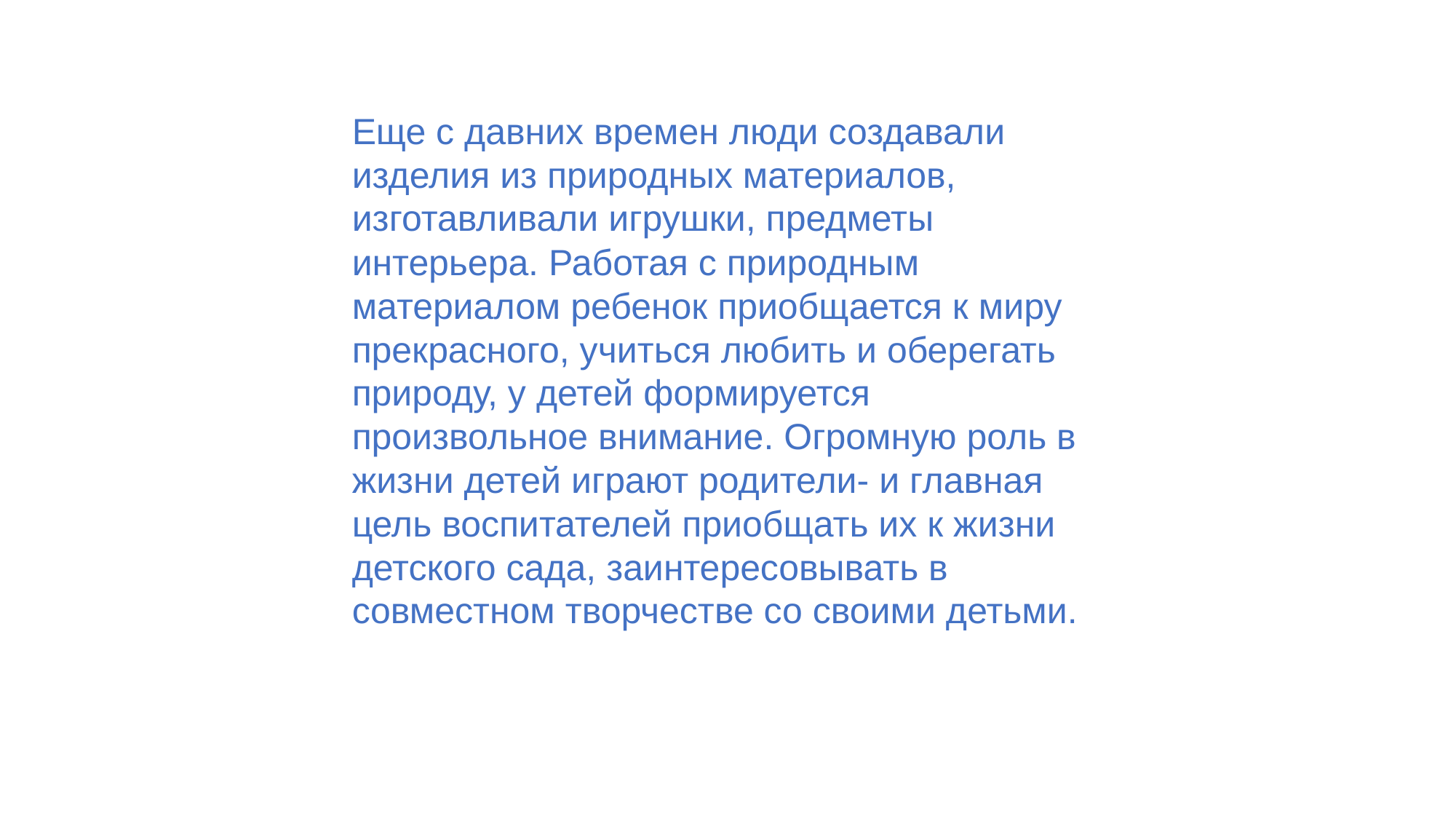

Еще с давних времен люди создавали
изделия из природных материалов,
изготавливали игрушки, предметы
интерьера. Работая с природным
материалом ребенок приобщается к миру
прекрасного, учиться любить и оберегать
природу, у детей формируется
произвольное внимание. Огромную роль в
жизни детей играют родители- и главная
цель воспитателей приобщать их к жизни
детского сада, заинтересовывать в
совместном творчестве со своими детьми.